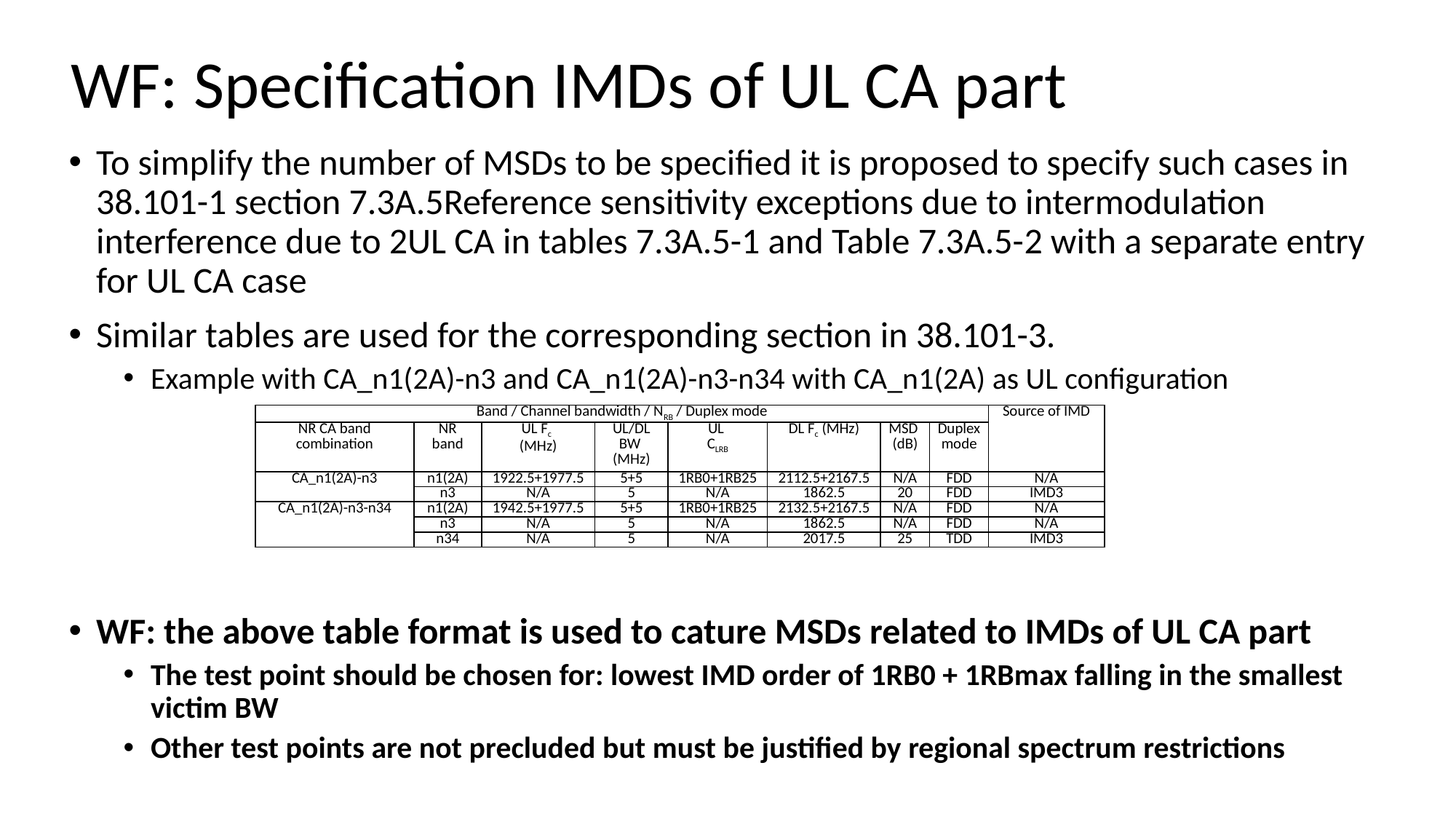

# WF: Specification IMDs of UL CA part
To simplify the number of MSDs to be specified it is proposed to specify such cases in 38.101-1 section 7.3A.5Reference sensitivity exceptions due to intermodulation interference due to 2UL CA in tables 7.3A.5-1 and Table 7.3A.5-2 with a separate entry for UL CA case
Similar tables are used for the corresponding section in 38.101-3.
Example with CA_n1(2A)-n3 and CA_n1(2A)-n3-n34 with CA_n1(2A) as UL configuration

WF: the above table format is used to cature MSDs related to IMDs of UL CA part
The test point should be chosen for: lowest IMD order of 1RB0 + 1RBmax falling in the smallest victim BW
Other test points are not precluded but must be justified by regional spectrum restrictions
| Band / Channel bandwidth / NRB / Duplex mode |  |  |  |  |  |  |  | Source of IMD |
| --- | --- | --- | --- | --- | --- | --- | --- | --- |
| NR CA band combination | NR band | UL Fc (MHz) | UL/DL BW (MHz) | UL CLRB | DL Fc (MHz) | MSD (dB) | Duplex mode |  |
| CA\_n1(2A)-n3 | n1(2A) | 1922.5+1977.5 | 5+5 | 1RB0+1RB25 | 2112.5+2167.5 | N/A | FDD | N/A |
|  | n3 | N/A | 5 | N/A | 1862.5 | 20 | FDD | IMD3 |
| CA\_n1(2A)-n3-n34 | n1(2A) | 1942.5+1977.5 | 5+5 | 1RB0+1RB25 | 2132.5+2167.5 | N/A | FDD | N/A |
|  | n3 | N/A | 5 | N/A | 1862.5 | N/A | FDD | N/A |
|  | n34 | N/A | 5 | N/A | 2017.5 | 25 | TDD | IMD3 |